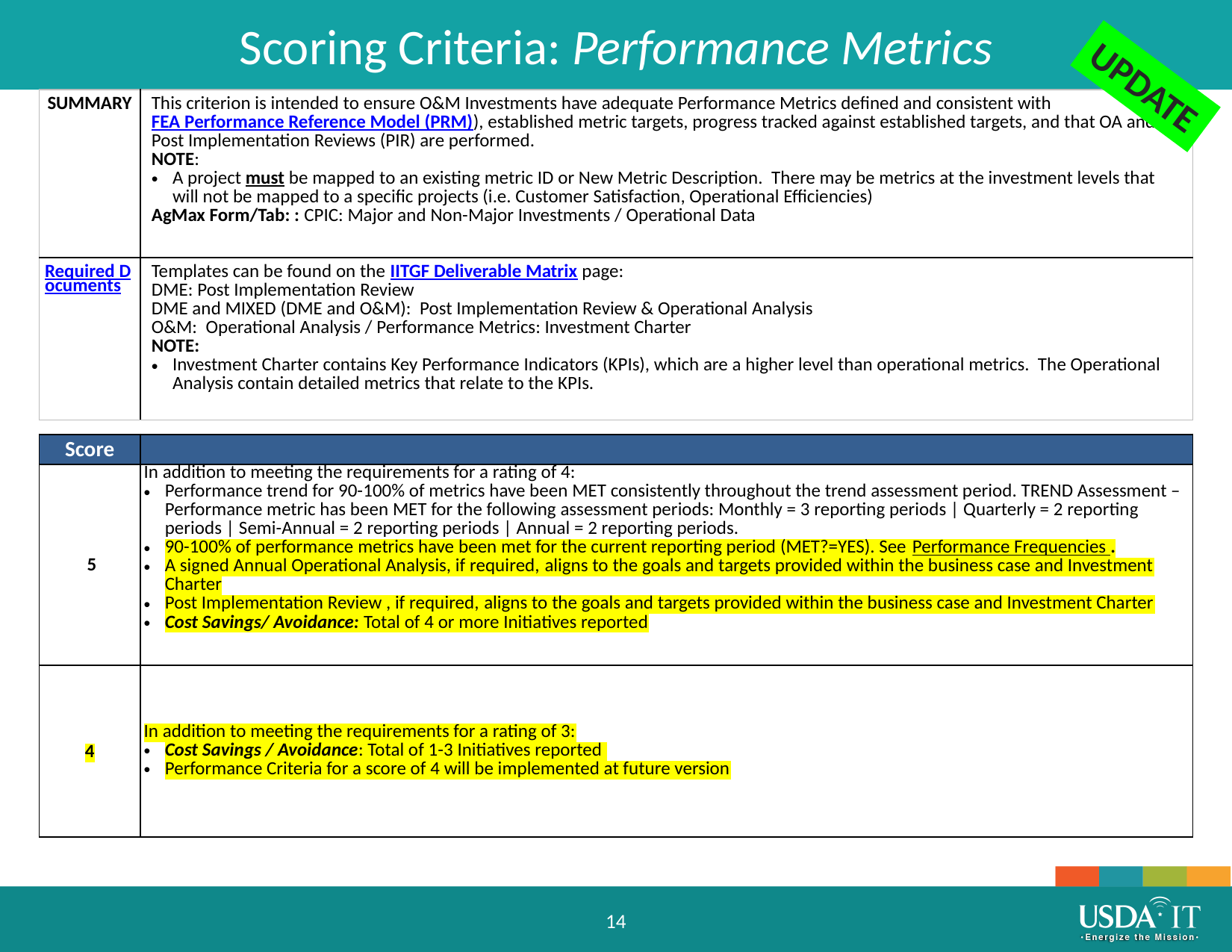

Scoring Criteria: Performance Metrics
UPDATE
| SUMMARY | This criterion is intended to ensure O&M Investments have adequate Performance Metrics defined and consistent with FEA Performance Reference Model (PRM)), established metric targets, progress tracked against established targets, and that OA and Post Implementation Reviews (PIR) are performed.  NOTE: A project must be mapped to an existing metric ID or New Metric Description. There may be metrics at the investment levels that will not be mapped to a specific projects (i.e. Customer Satisfaction, Operational Efficiencies) AgMax Form/Tab: : CPIC: Major and Non-Major Investments / Operational Data |
| --- | --- |
| Required Documents | Templates can be found on the IITGF Deliverable Matrix page: DME: Post Implementation Review DME and MIXED (DME and O&M): Post Implementation Review & Operational Analysis O&M: Operational Analysis / Performance Metrics: Investment Charter NOTE: Investment Charter contains Key Performance Indicators (KPIs), which are a higher level than operational metrics. The Operational Analysis contain detailed metrics that relate to the KPIs. |
| Score |  |
| --- | --- |
| 5 | In addition to meeting the requirements for a rating of 4: Performance trend for 90-100% of metrics have been MET consistently throughout the trend assessment period. TREND Assessment – Performance metric has been MET for the following assessment periods: Monthly = 3 reporting periods | Quarterly = 2 reporting periods | Semi-Annual = 2 reporting periods | Annual = 2 reporting periods. 90-100% of performance metrics have been met for the current reporting period (MET?=YES). See Performance Frequencies . A signed Annual Operational Analysis, if required, aligns to the goals and targets provided within the business case and Investment Charter Post Implementation Review , if required, aligns to the goals and targets provided within the business case and Investment Charter Cost Savings/ Avoidance: Total of 4 or more Initiatives reported |
| 4 | In addition to meeting the requirements for a rating of 3: Cost Savings / Avoidance: Total of 1-3 Initiatives reported Performance Criteria for a score of 4 will be implemented at future version |
14